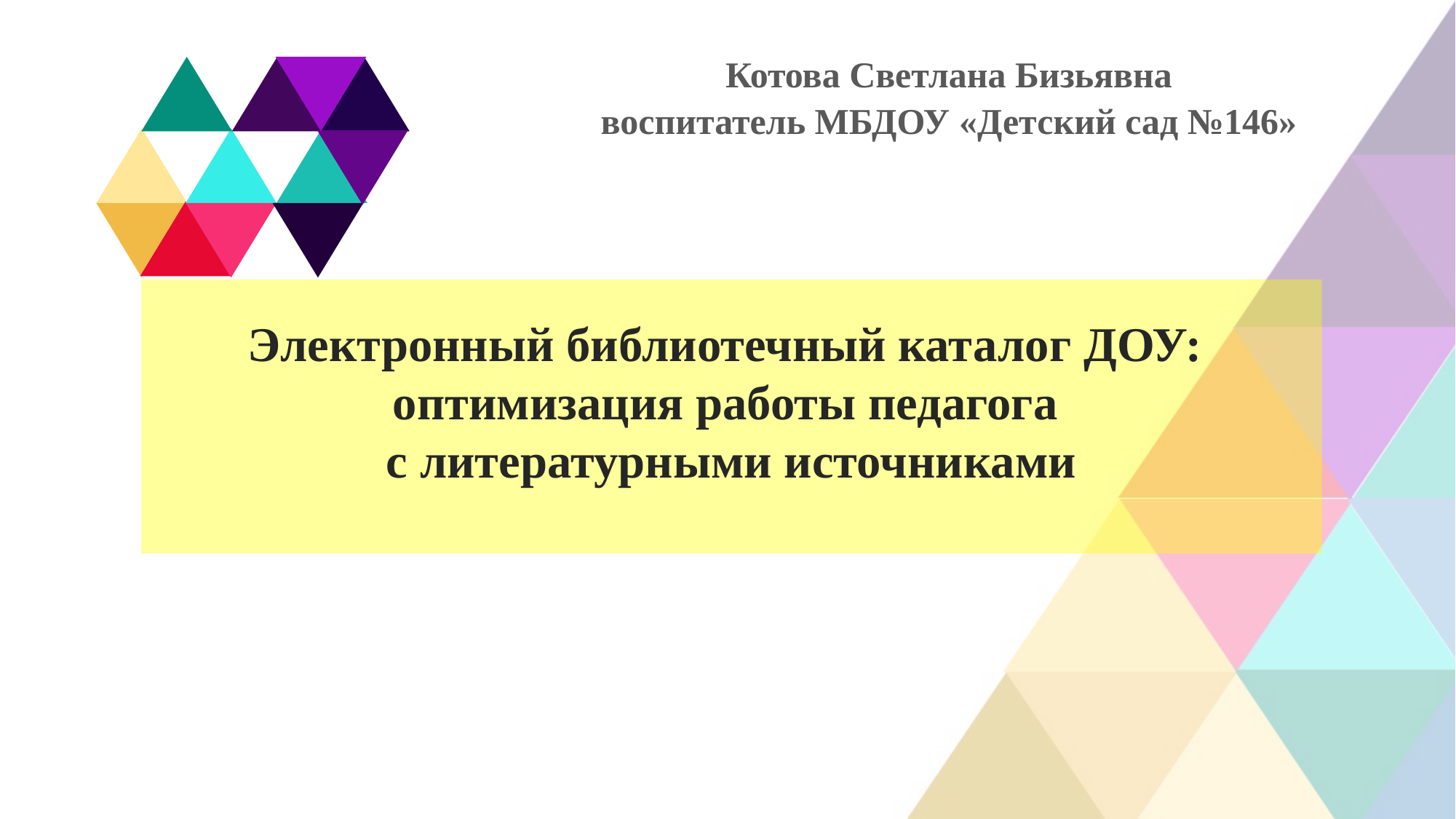

Котова Светлана Бизьявна
воспитатель МБДОУ «Детский сад №146»

Электронный библиотечный каталог ДОУ:
оптимизация работы педагога
с литературными источниками